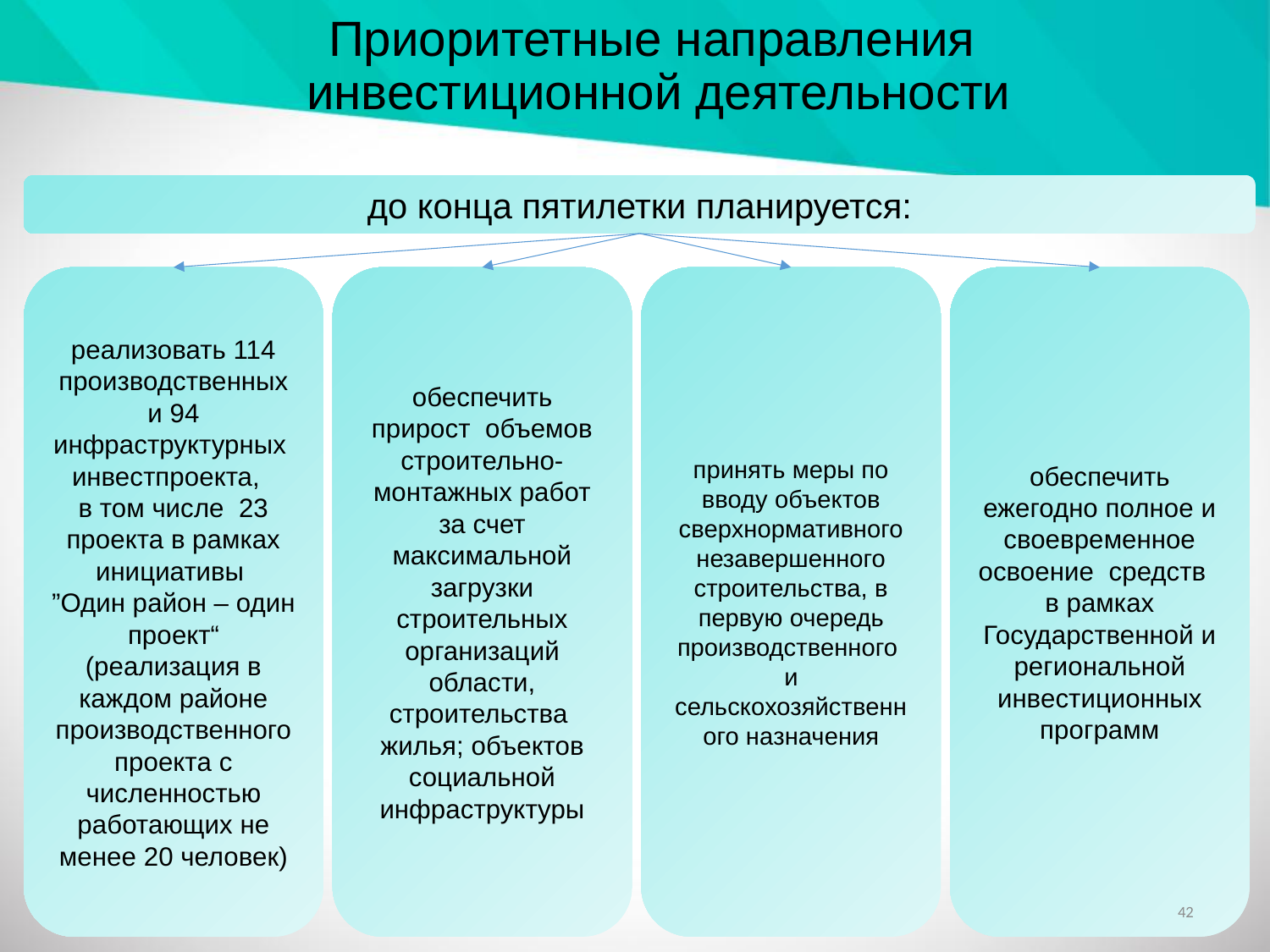

Приоритетные направления
инвестиционной деятельности
до конца пятилетки планируется:
реализовать 114 производственных и 94 инфраструктурных  инвестпроекта,
в том числе  23 проекта в рамках инициативы
”Один район – один проект“ (реализация в каждом районе производственного проекта с численностью работающих не менее 20 человек)
обеспечить прирост  объемов строительно-монтажных работ за счет максимальной загрузки строительных организаций области, строительства  жилья; объектов социальной инфраструктуры
принять меры по вводу объектов сверхнормативного незавершенного строительства, в первую очередь производственного
и сельскохозяйственного назначения
обеспечить ежегодно полное и своевременное освоение  средств
в рамках Государственной и региональной инвестиционных программ
42